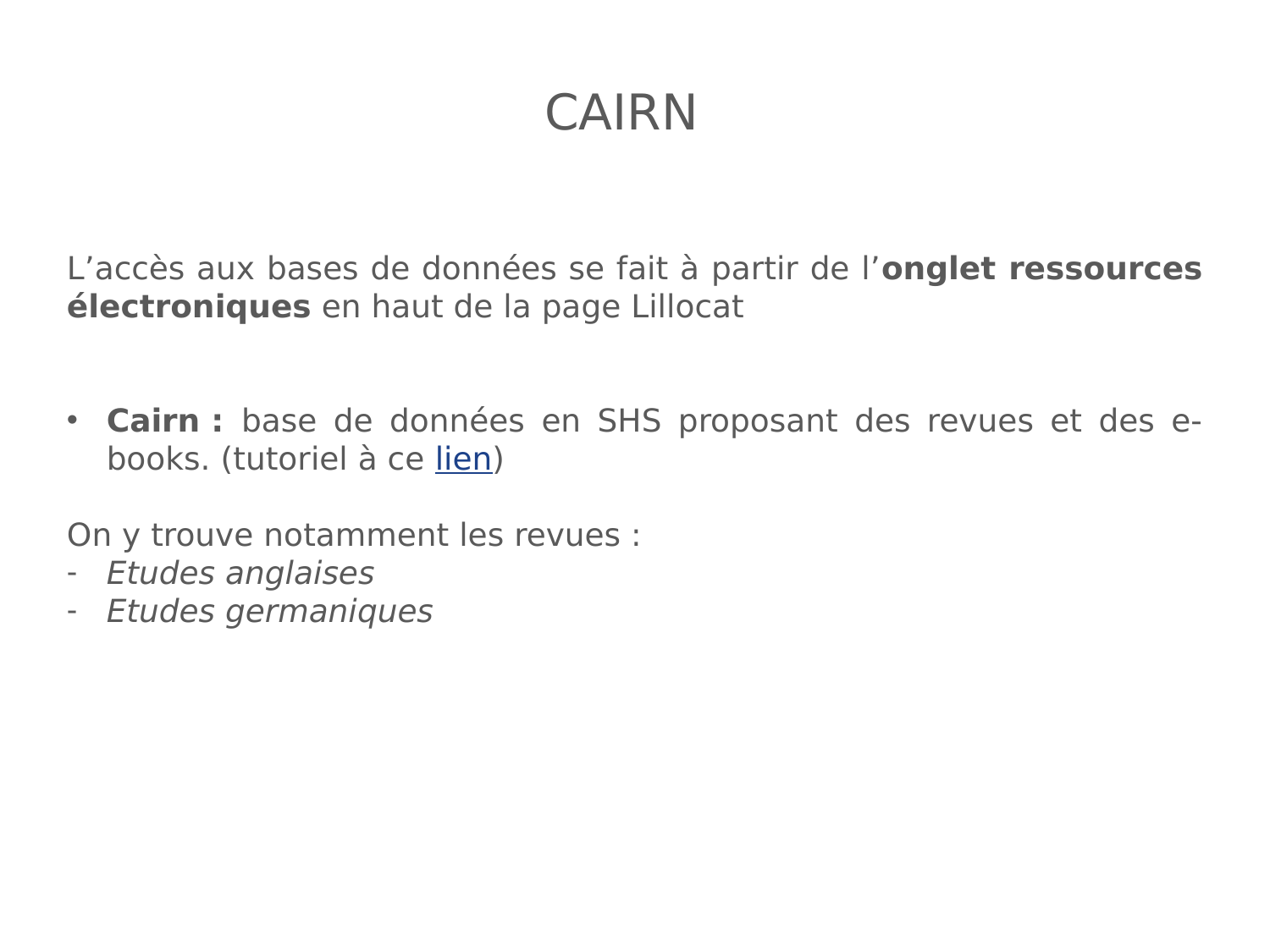

CAIRN

L’accès aux bases de données se fait à partir de l’onglet ressources électroniques en haut de la page Lillocat

Cairn : base de données en SHS proposant des revues et des e-books. (tutoriel à ce lien)

On y trouve notamment les revues :
Etudes anglaises
Etudes germaniques